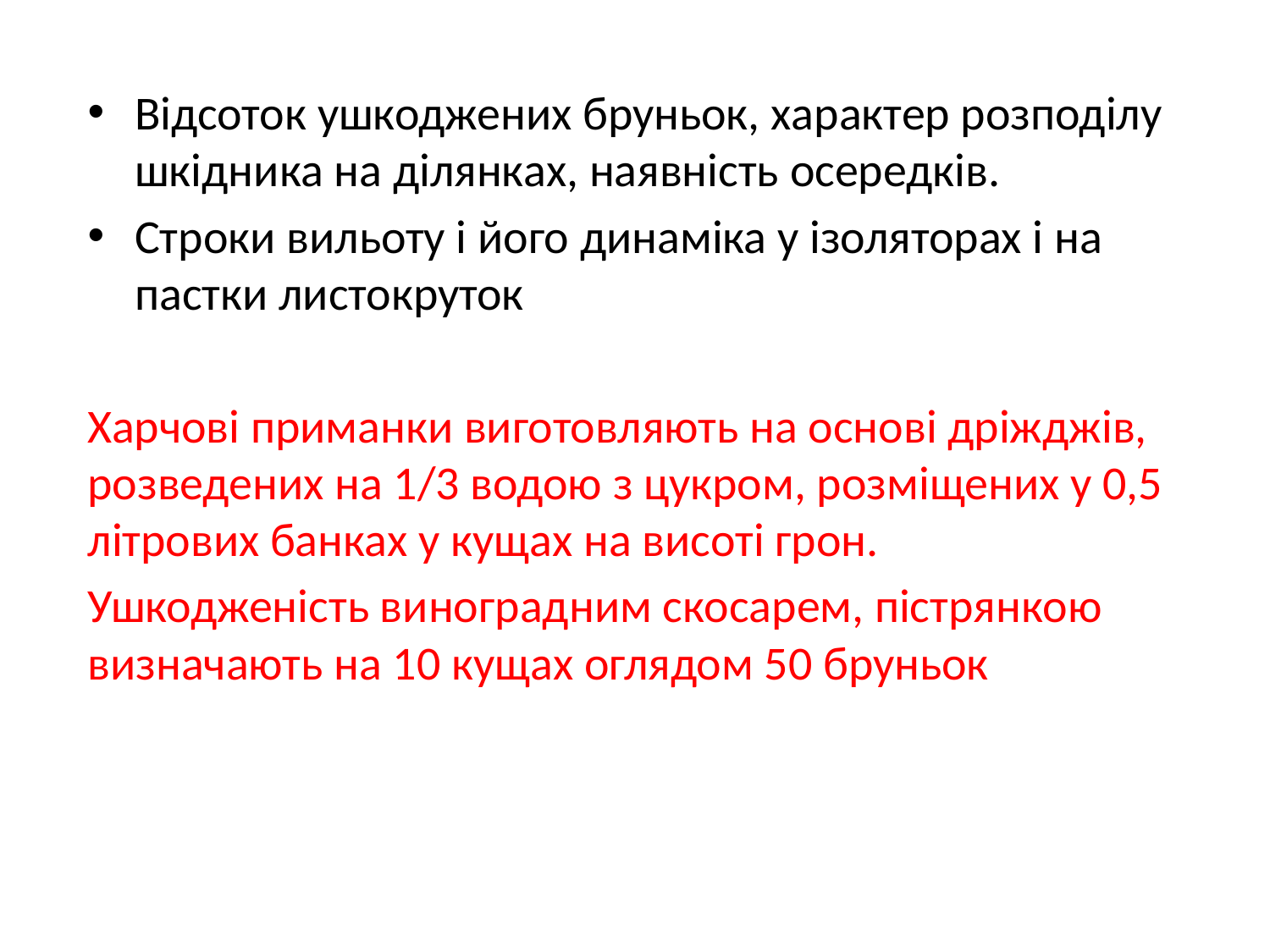

Відсоток ушкоджених бруньок, характер розподілу шкідника на ділянках, наявність осередків.
Строки вильоту і його динаміка у ізоляторах і на пастки листокруток

Харчові приманки виготовляють на основі дріжджів, розведених на 1/3 водою з цукром, розміщених у 0,5 літрових банках у кущах на висоті грон.
Ушкодженість виноградним скосарем, пістрянкою визначають на 10 кущах оглядом 50 бруньок